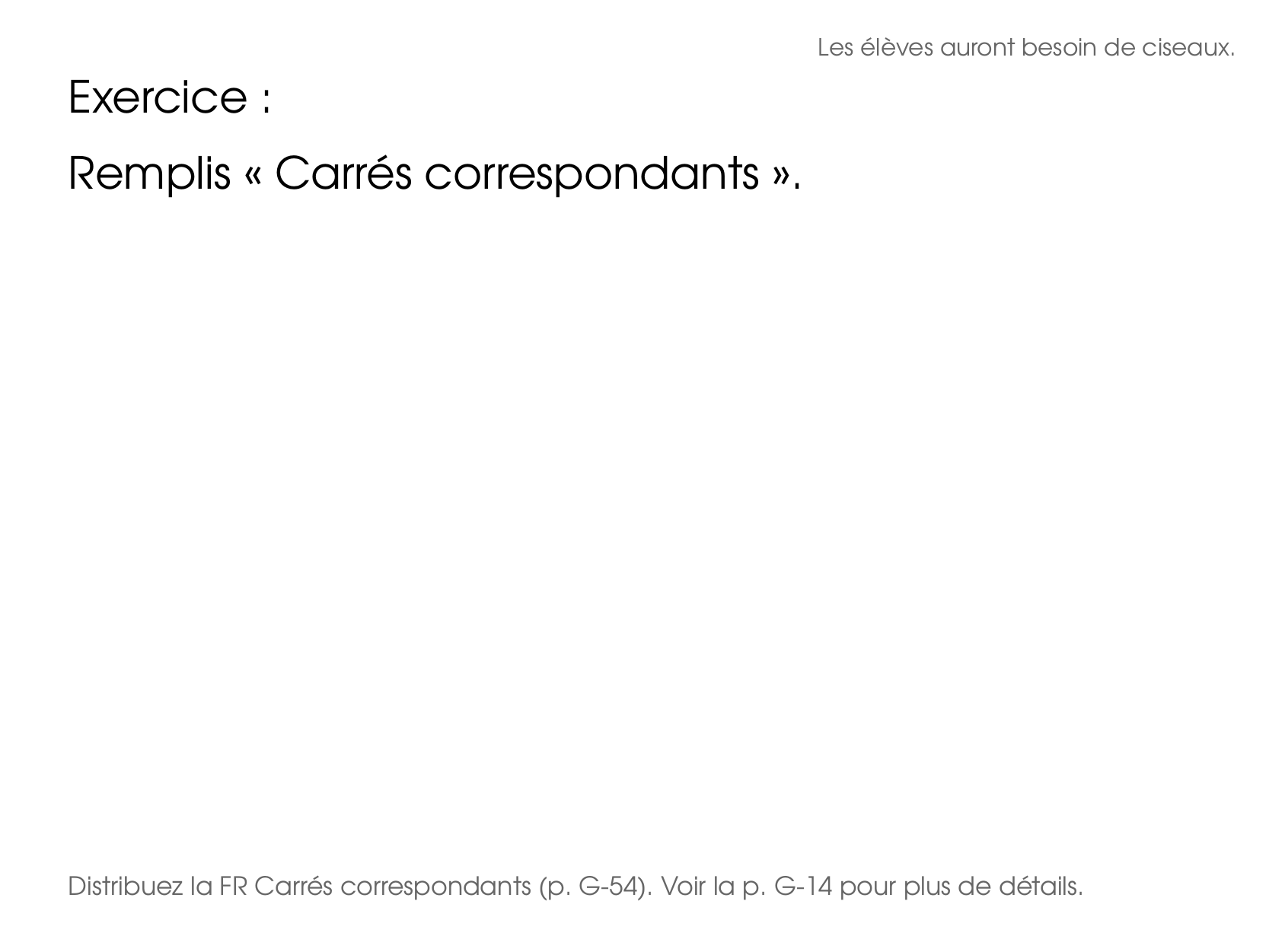

Les élèves auront besoin de ciseaux.
Exercice :
Remplis « Carrés correspondants ».
Distribuez la FR Carrés correspondants (p. G-54). Voir la p. G-14 pour plus de détails.